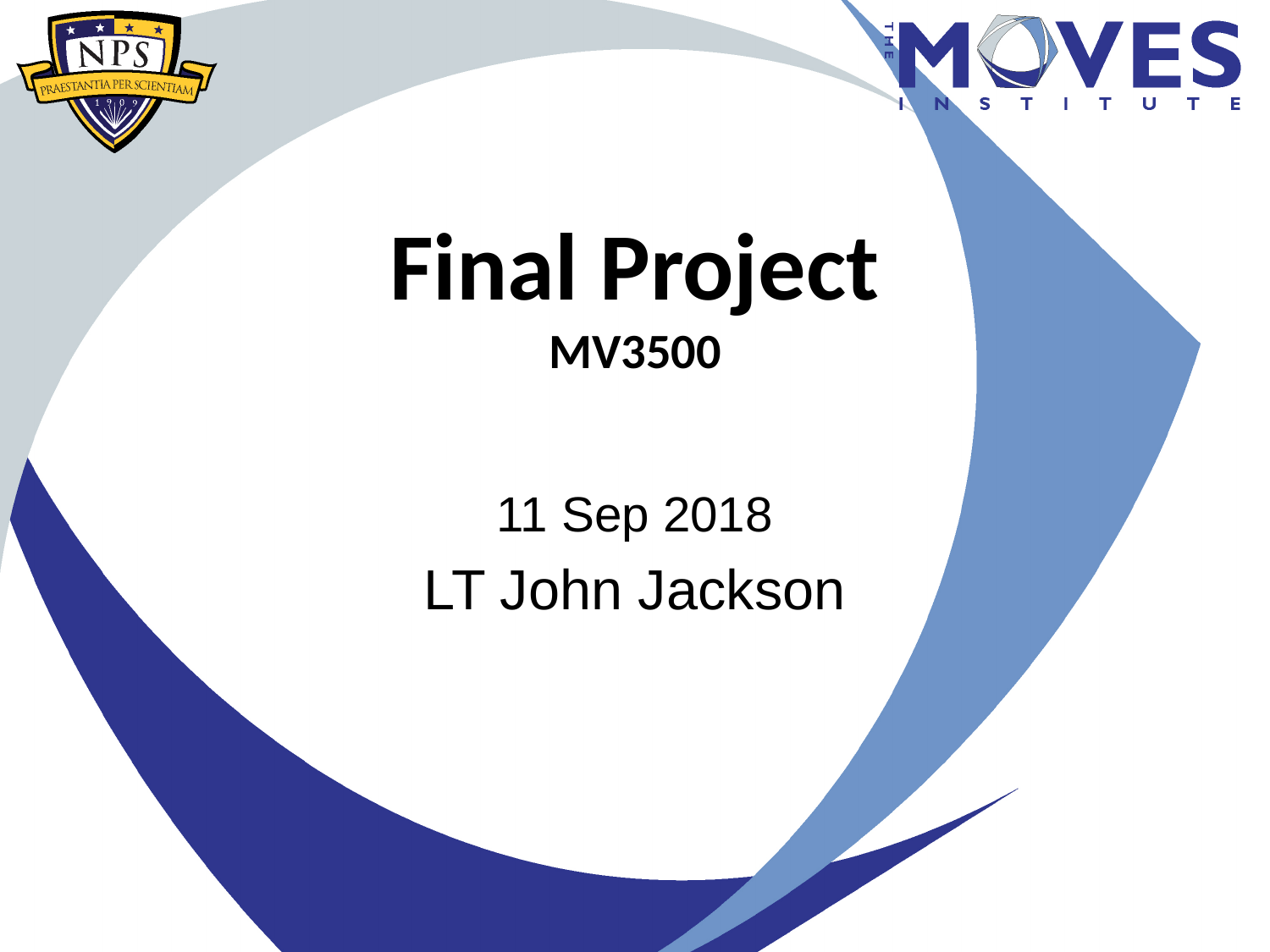

# Final Project MV3500
11 Sep 2018
LT John Jackson